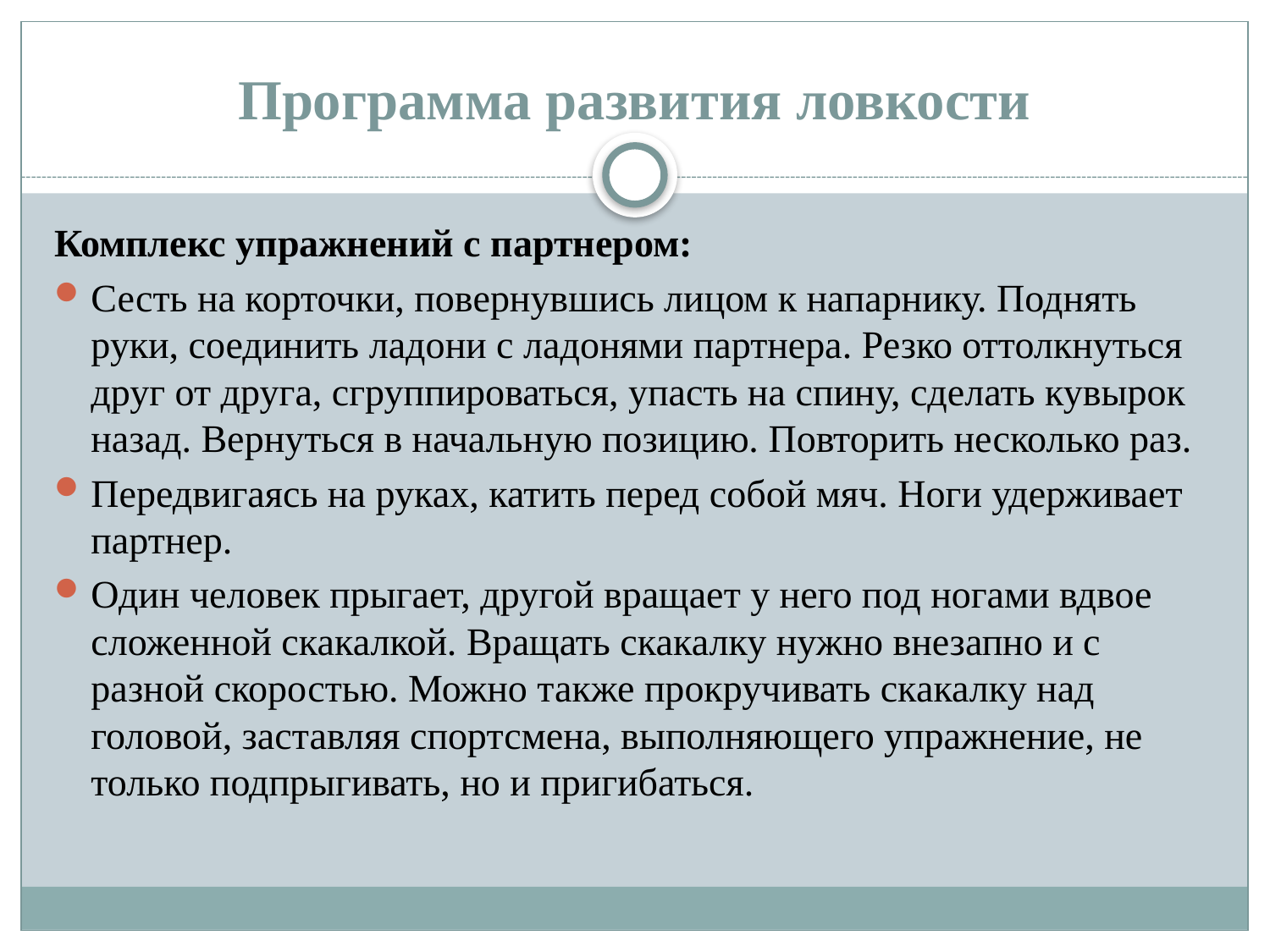

# Программа развития ловкости
Комплекс упражнений с партнером:
Сесть на корточки, повернувшись лицом к напарнику. Поднять руки, соединить ладони с ладонями партнера. Резко оттолкнуться друг от друга, сгруппироваться, упасть на спину, сделать кувырок назад. Вернуться в начальную позицию. Повторить несколько раз.
Передвигаясь на руках, катить перед собой мяч. Ноги удерживает партнер.
Один человек прыгает, другой вращает у него под ногами вдвое сложенной скакалкой. Вращать скакалку нужно внезапно и с разной скоростью. Можно также прокручивать скакалку над головой, заставляя спортсмена, выполняющего упражнение, не только подпрыгивать, но и пригибаться.